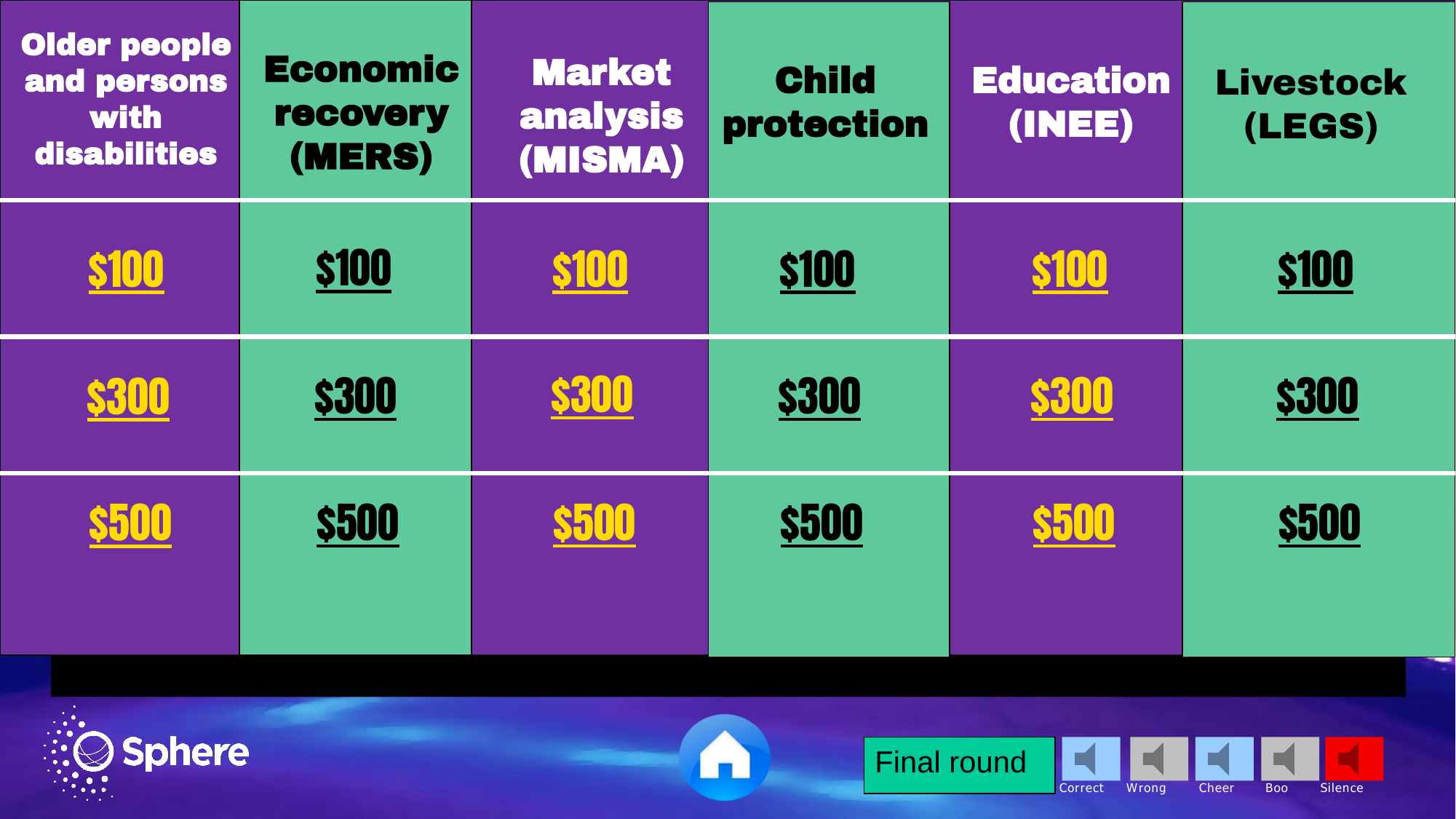

Older people and persons with disabilities
Economic recovery
(MERS)
Market analysis
(MISMA)
Child protection
Education
(INEE)
Livestock
(LEGS)
$100
$100
$100
$100
$100
$100
$300
$300
$300
$300
$300
$300
$500
$500
$500
$500
$500
$500
Final round